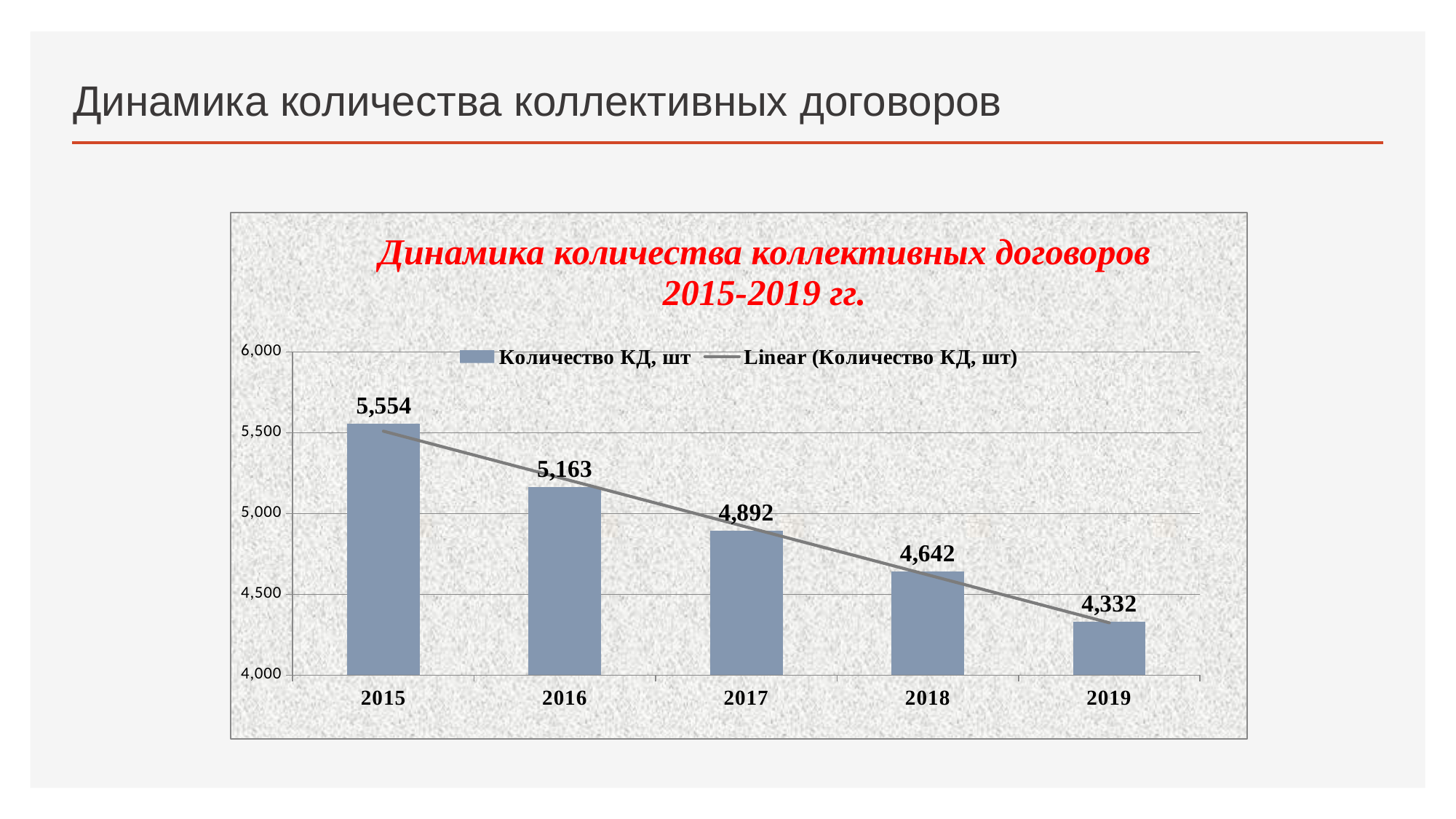

# Динамика количества коллективных договоров

[unsupported chart]